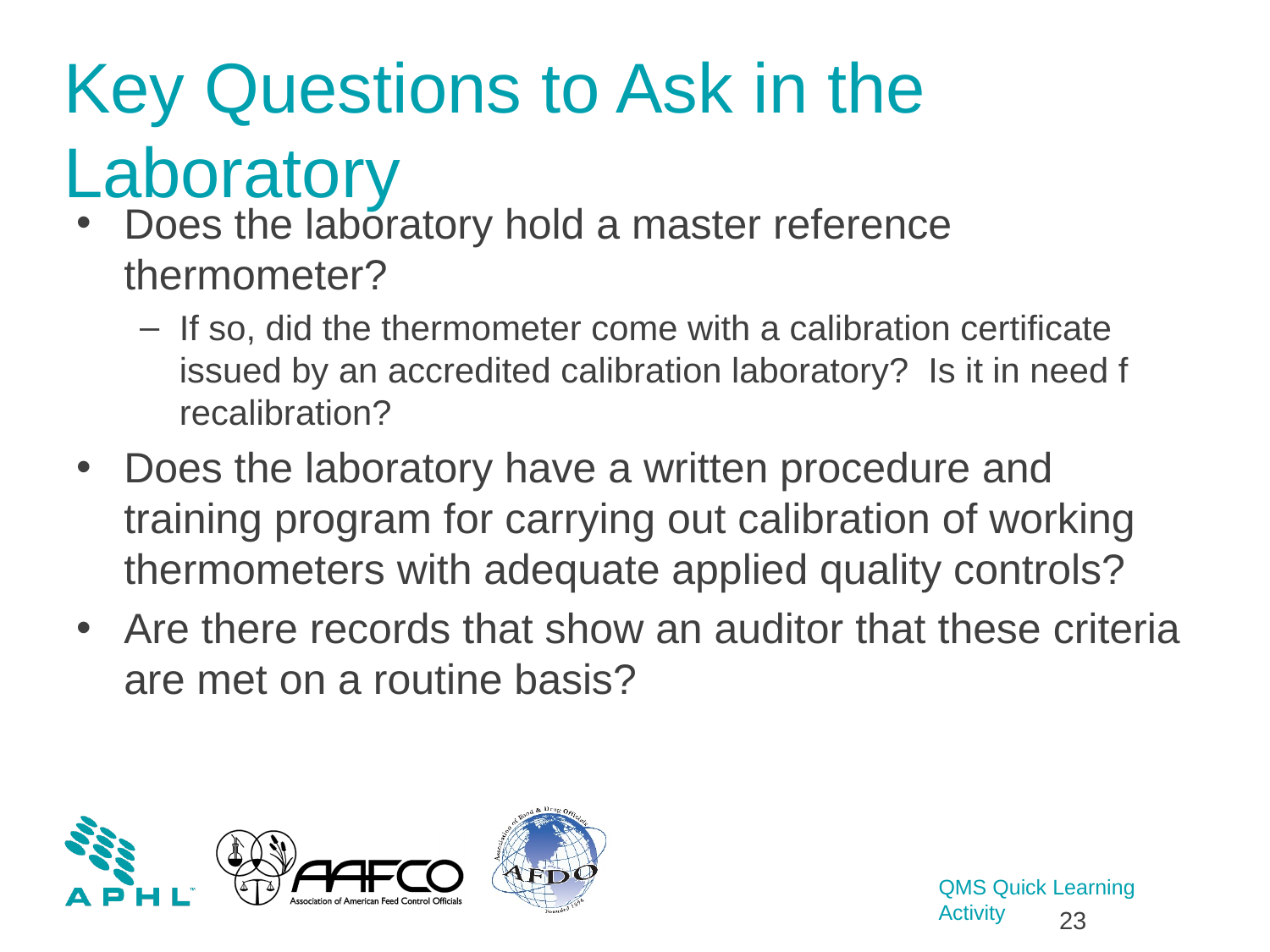

# Key Questions to Ask in the Laboratory
Does the laboratory hold a master reference thermometer?
If so, did the thermometer come with a calibration certificate issued by an accredited calibration laboratory?  Is it in need f recalibration?
Does the laboratory have a written procedure and training program for carrying out calibration of working thermometers with adequate applied quality controls?
Are there records that show an auditor that these criteria are met on a routine basis?